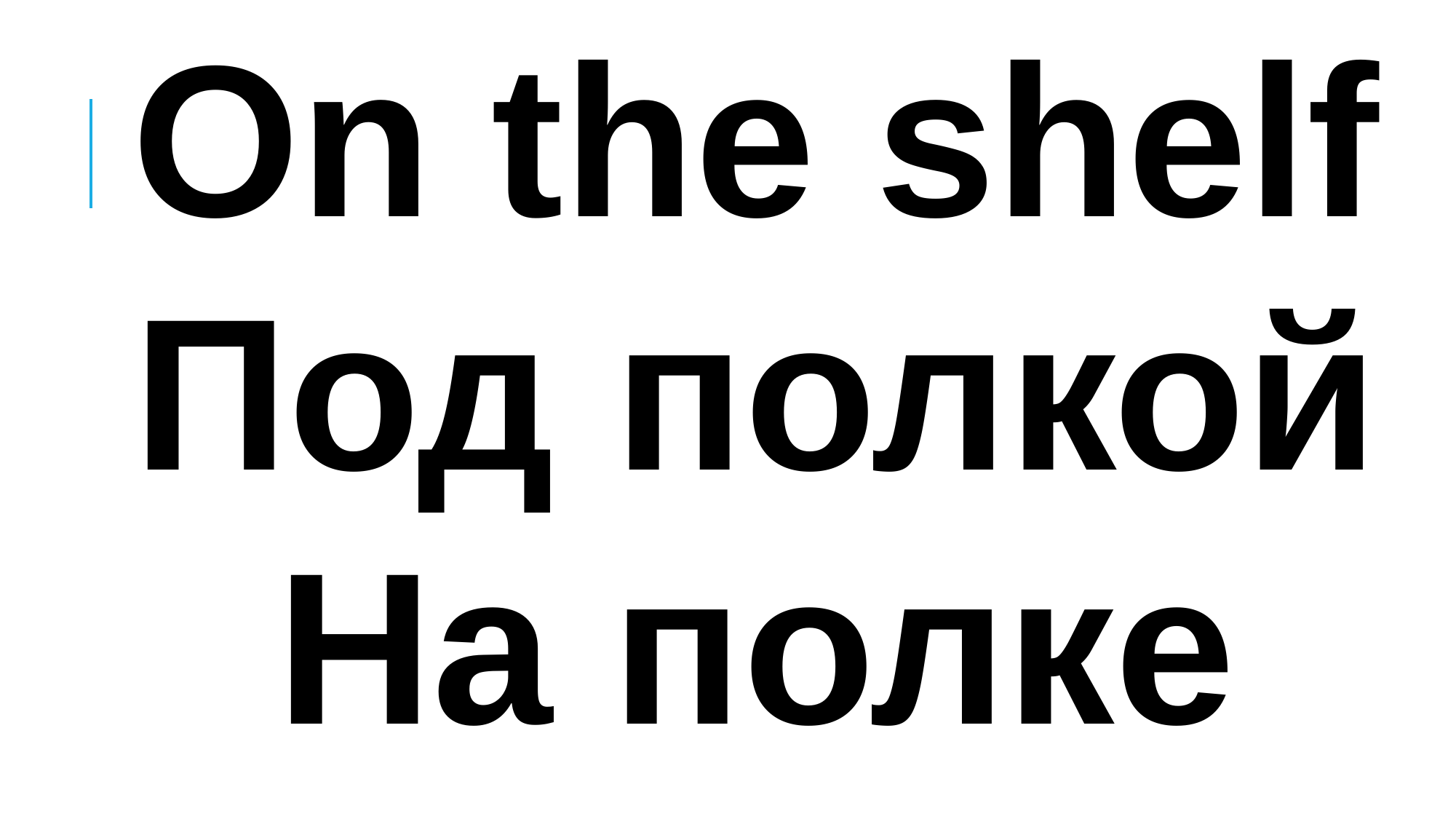

On the shelf
Под полкой
На полке